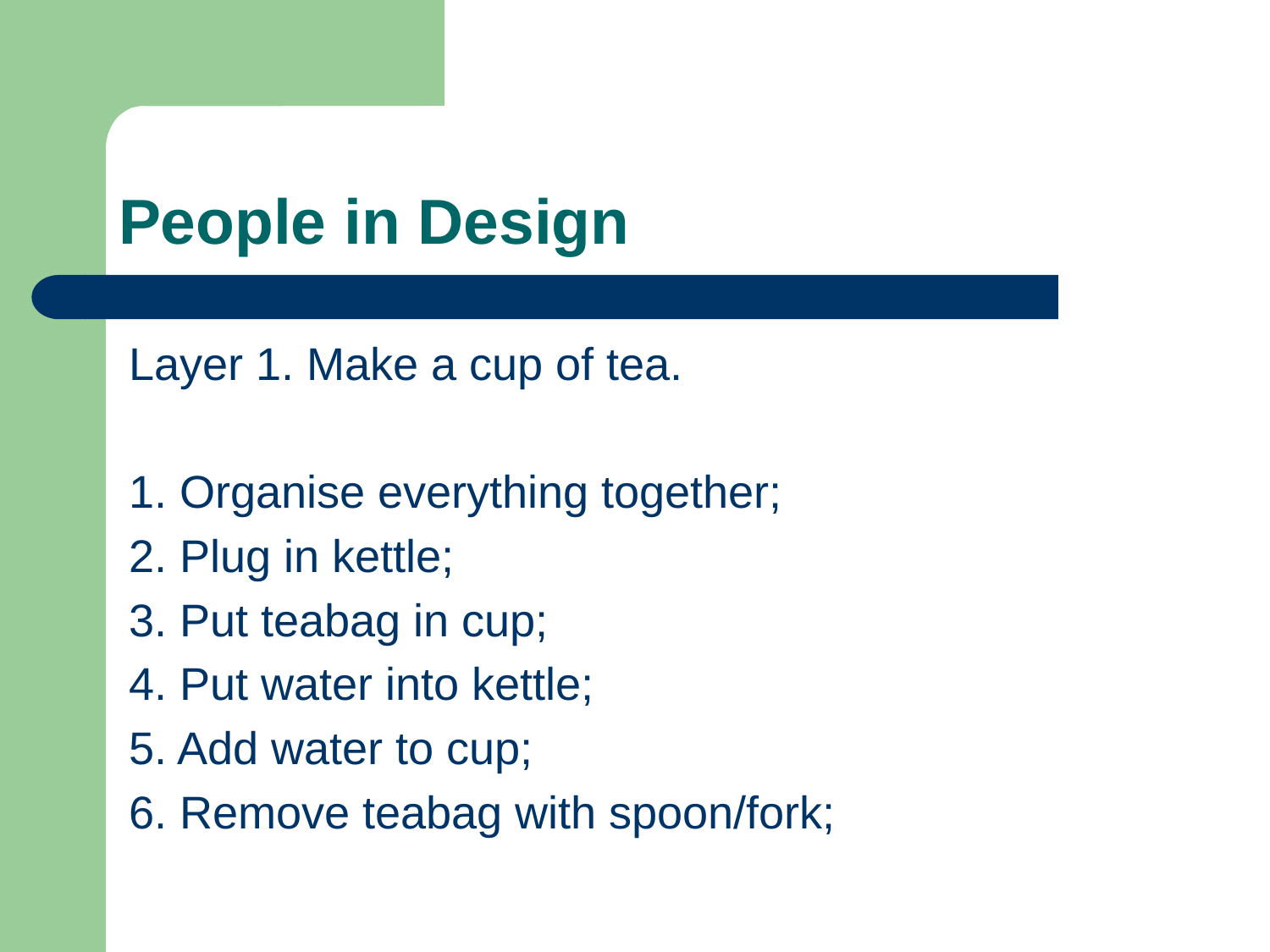

# People in Design
Layer 1. Make a cup of tea.

1. Organise everything together;
2. Plug in kettle;
3. Put teabag in cup;
4. Put water into kettle;
5. Add water to cup;
6. Remove teabag with spoon/fork;